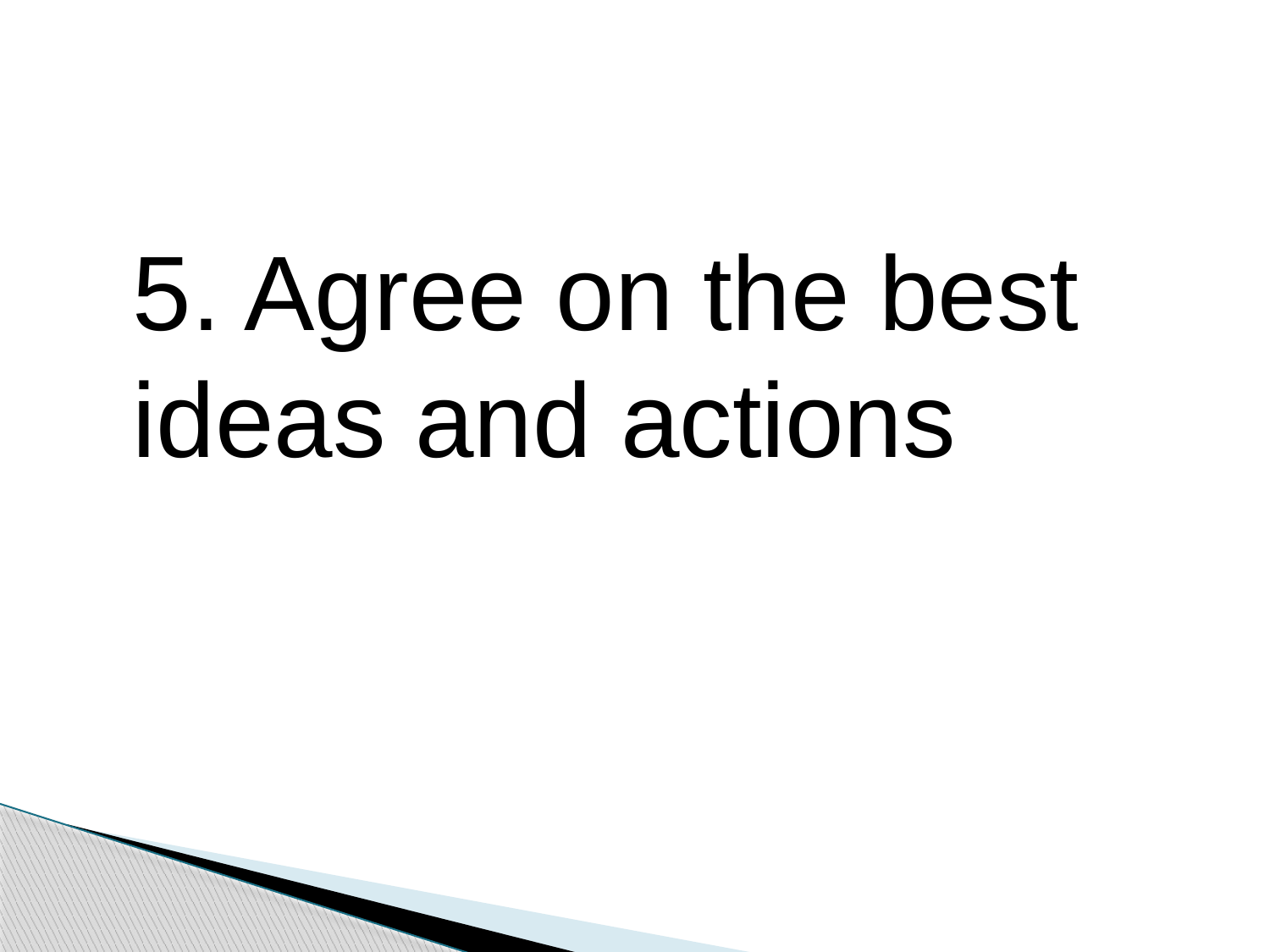

5. Agree on the best ideas and actions